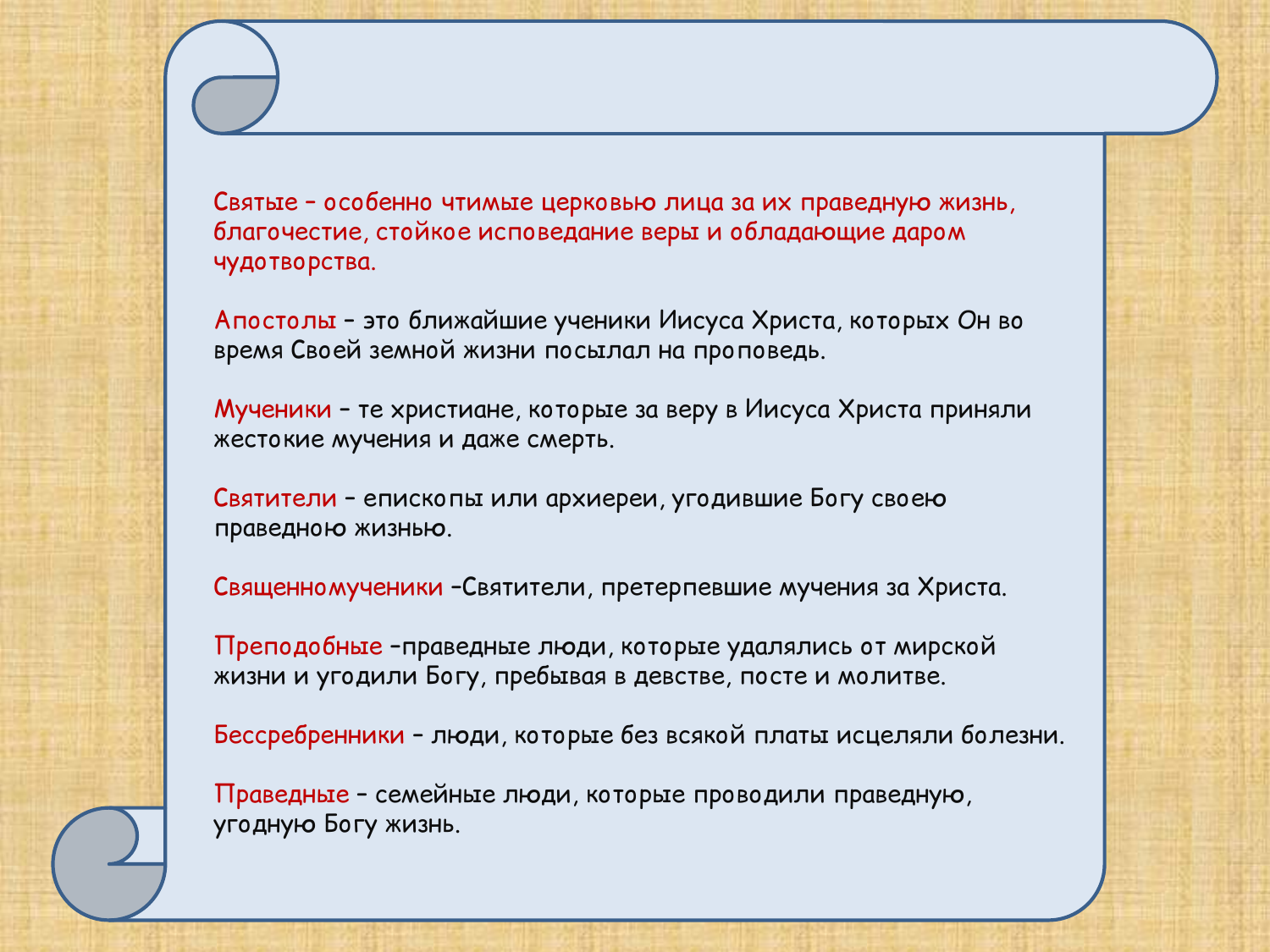

Святые – особенно чтимые церковью лица за их праведную жизнь, благочестие, стойкое исповедание веры и обладающие даром чудотворства.

Апостолы – это ближайшие ученики Иисуса Христа, которых Он во время Своей земной жизни посылал на проповедь.

Мученики – те христиане, которые за веру в Иисуса Христа приняли жестокие мучения и даже смерть.

Святители – епископы или архиереи, угодившие Богу своею праведною жизнью.

Священномученики –Святители, претерпевшие мучения за Христа.

Преподобные –праведные люди, которые удалялись от мирской жизни и угодили Богу, пребывая в девстве, посте и молитве.

Бессребренники – люди, которые без всякой платы исцеляли болезни.

Праведные – семейные люди, которые проводили праведную, угодную Богу жизнь.